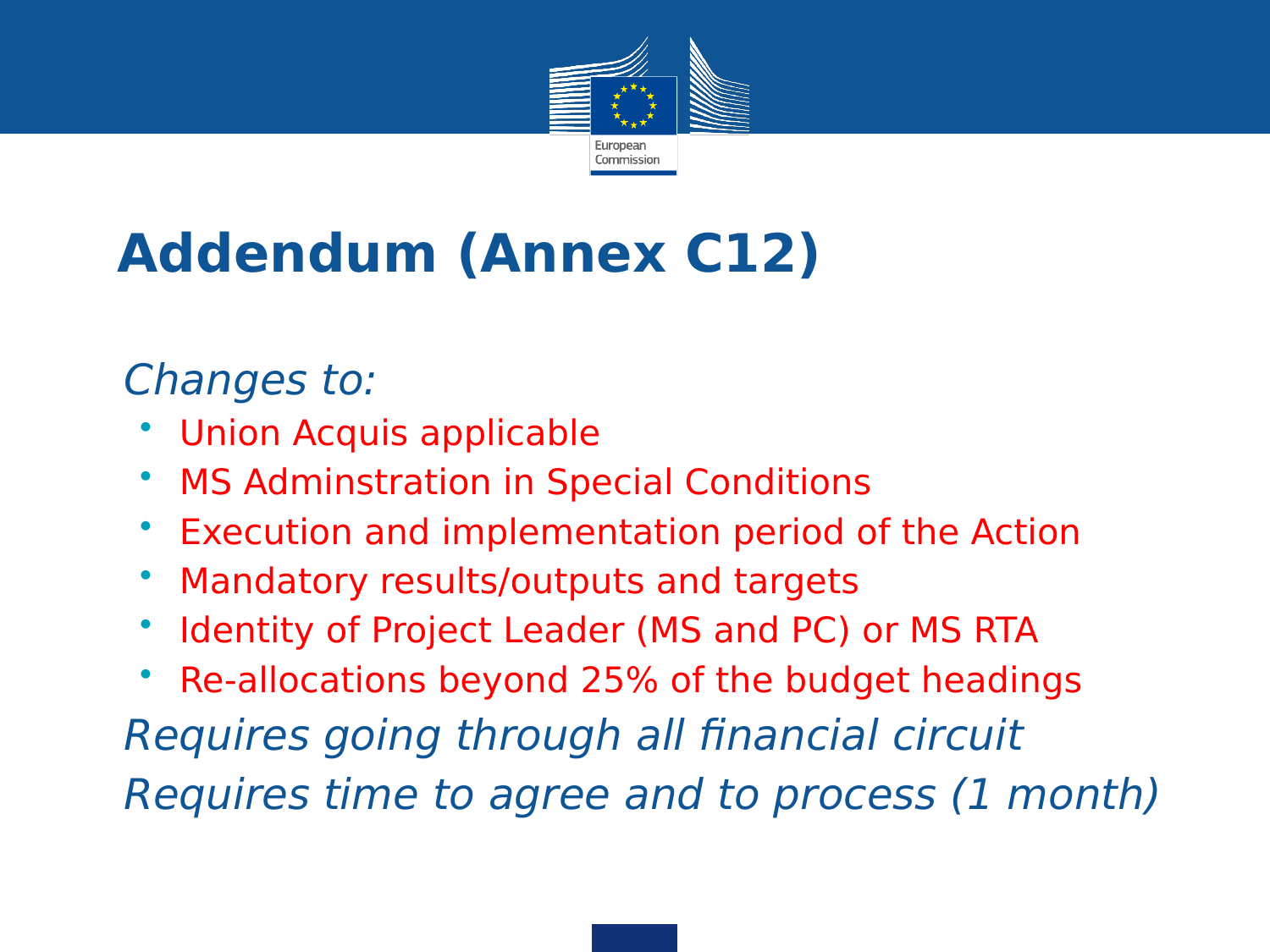

# Addendum (Annex C12)
Changes to:
Union Acquis applicable
MS Adminstration in Special Conditions
Execution and implementation period of the Action
Mandatory results/outputs and targets
Identity of Project Leader (MS and PC) or MS RTA
Re-allocations beyond 25% of the budget headings
Requires going through all financial circuit
Requires time to agree and to process (1 month)